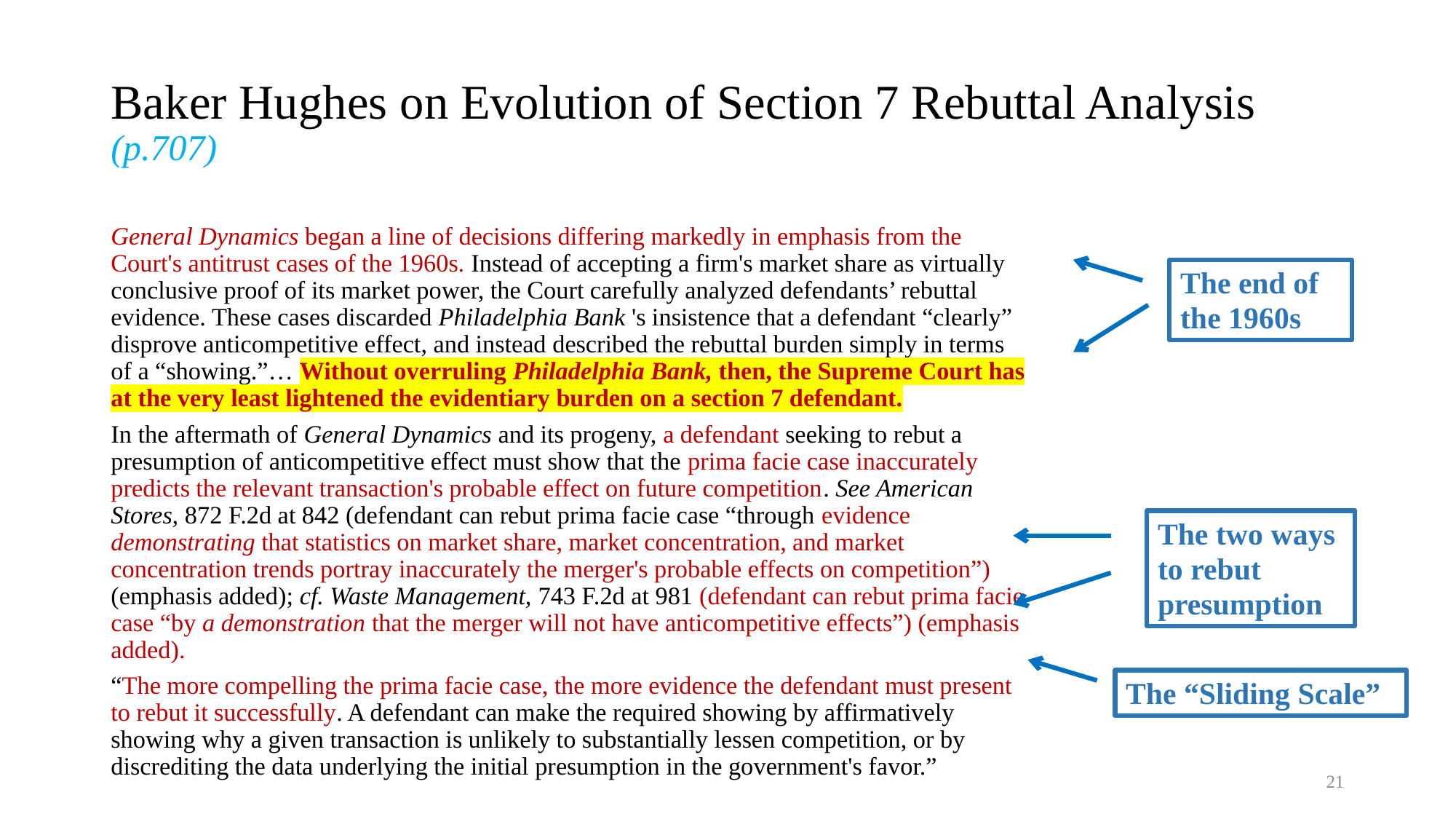

# Baker Hughes on Evolution of Section 7 Rebuttal Analysis (p.707)
General Dynamics began a line of decisions differing markedly in emphasis from the Court's antitrust cases of the 1960s. Instead of accepting a firm's market share as virtually conclusive proof of its market power, the Court carefully analyzed defendants’ rebuttal evidence. These cases discarded Philadelphia Bank 's insistence that a defendant “clearly” disprove anticompetitive effect, and instead described the rebuttal burden simply in terms of a “showing.”… Without overruling Philadelphia Bank, then, the Supreme Court has at the very least lightened the evidentiary burden on a section 7 defendant.
In the aftermath of General Dynamics and its progeny, a defendant seeking to rebut a presumption of anticompetitive effect must show that the prima facie case inaccurately predicts the relevant transaction's probable effect on future competition. See American Stores, 872 F.2d at 842 (defendant can rebut prima facie case “through evidence demonstrating that statistics on market share, market concentration, and market concentration trends portray inaccurately the merger's probable effects on competition”) (emphasis added); cf. Waste Management, 743 F.2d at 981 (defendant can rebut prima facie case “by a demonstration that the merger will not have anticompetitive effects”) (emphasis added).
“The more compelling the prima facie case, the more evidence the defendant must present to rebut it successfully. A defendant can make the required showing by affirmatively showing why a given transaction is unlikely to substantially lessen competition, or by discrediting the data underlying the initial presumption in the government's favor.”

The end of
the 1960s
The two ways
to rebut presumption
The “Sliding Scale”
21